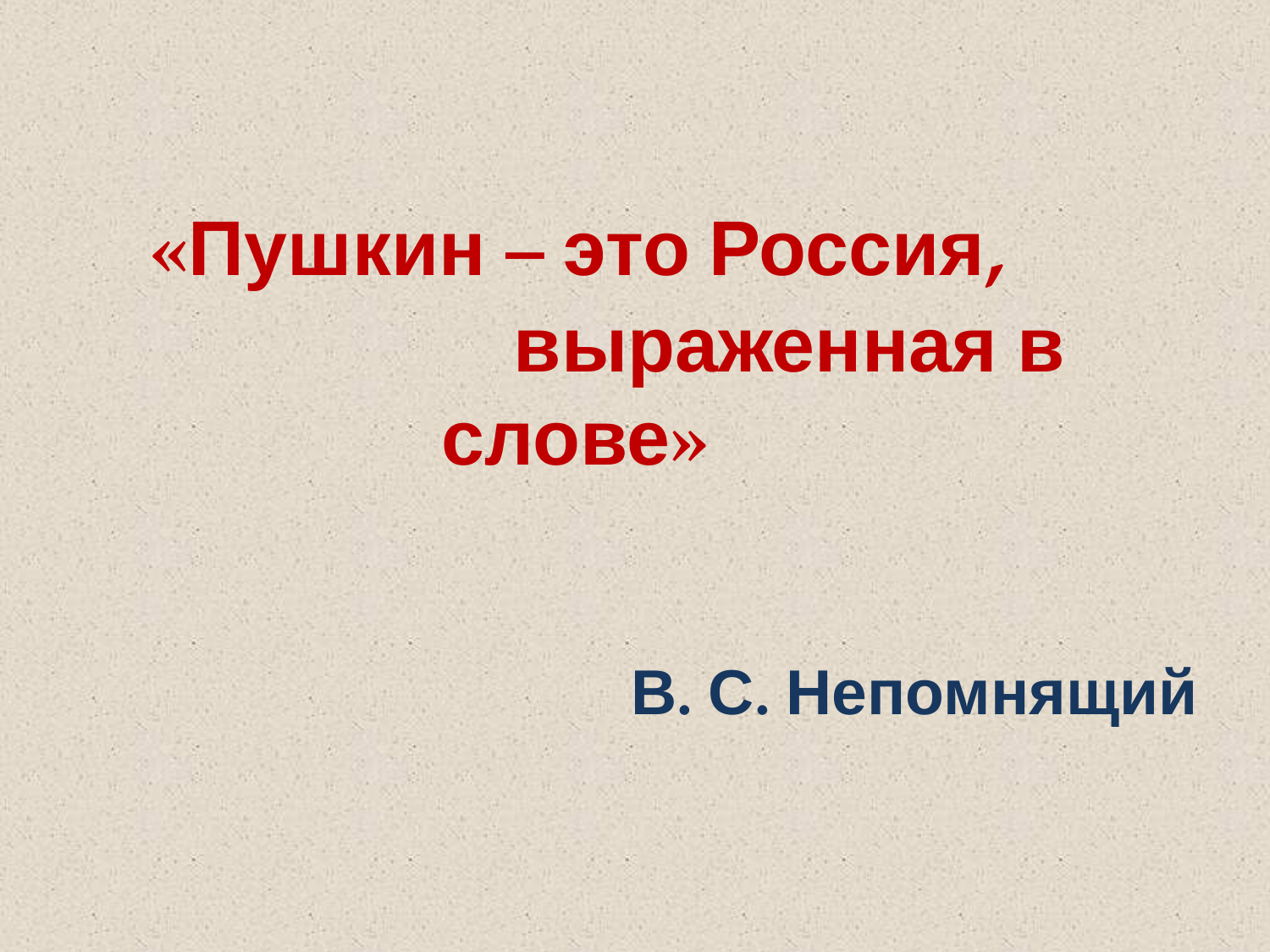

# «Пушкин – это Россия, выраженная в слове»
В. С. Непомнящий